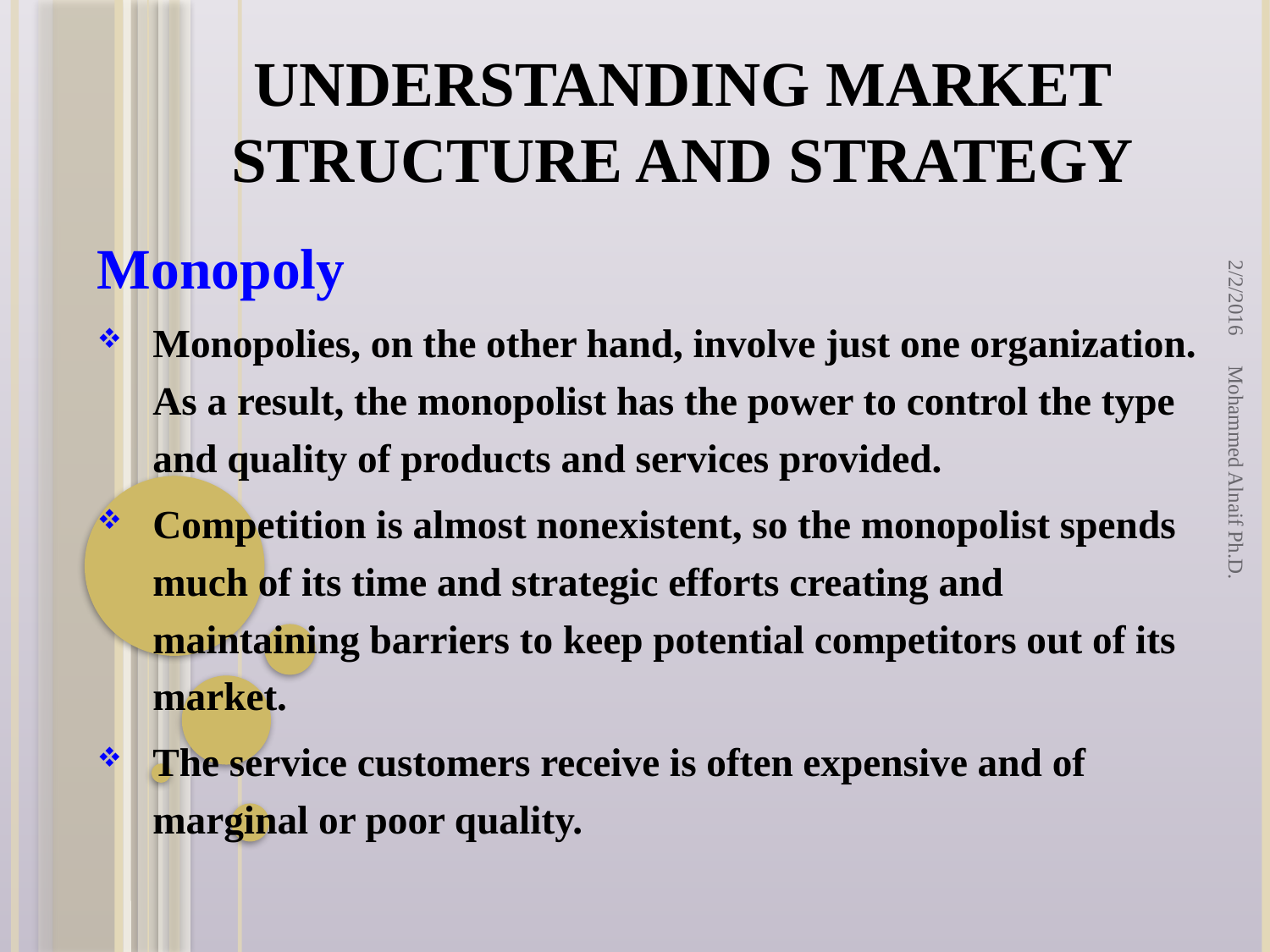

# Understanding Market Structure and Strategy
2/2/2016
Monopoly
Monopolies, on the other hand, involve just one organization. As a result, the monopolist has the power to control the type and quality of products and services provided.
Competition is almost nonexistent, so the monopolist spends much of its time and strategic efforts creating and maintaining barriers to keep potential competitors out of its market.
The service customers receive is often expensive and of marginal or poor quality.
Mohammed Alnaif Ph.D.